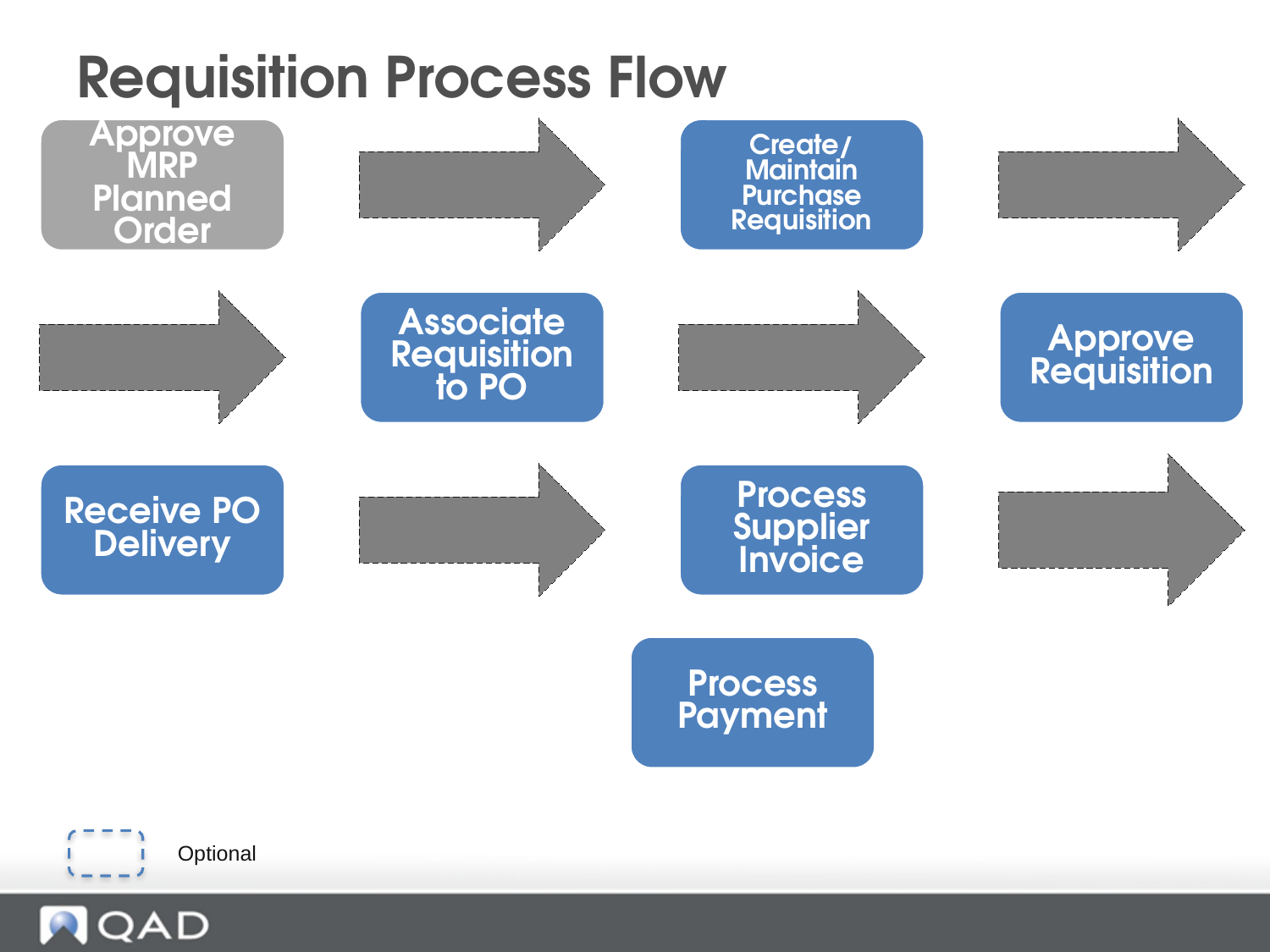

# Requisition Process Flow
Approve MRP Planned Order
Approve Requisition
Associate Requisition to PO
Receive PO Delivery
Process Supplier Invoice
Process Payment
Create/Maintain Purchase Requisition

Optional